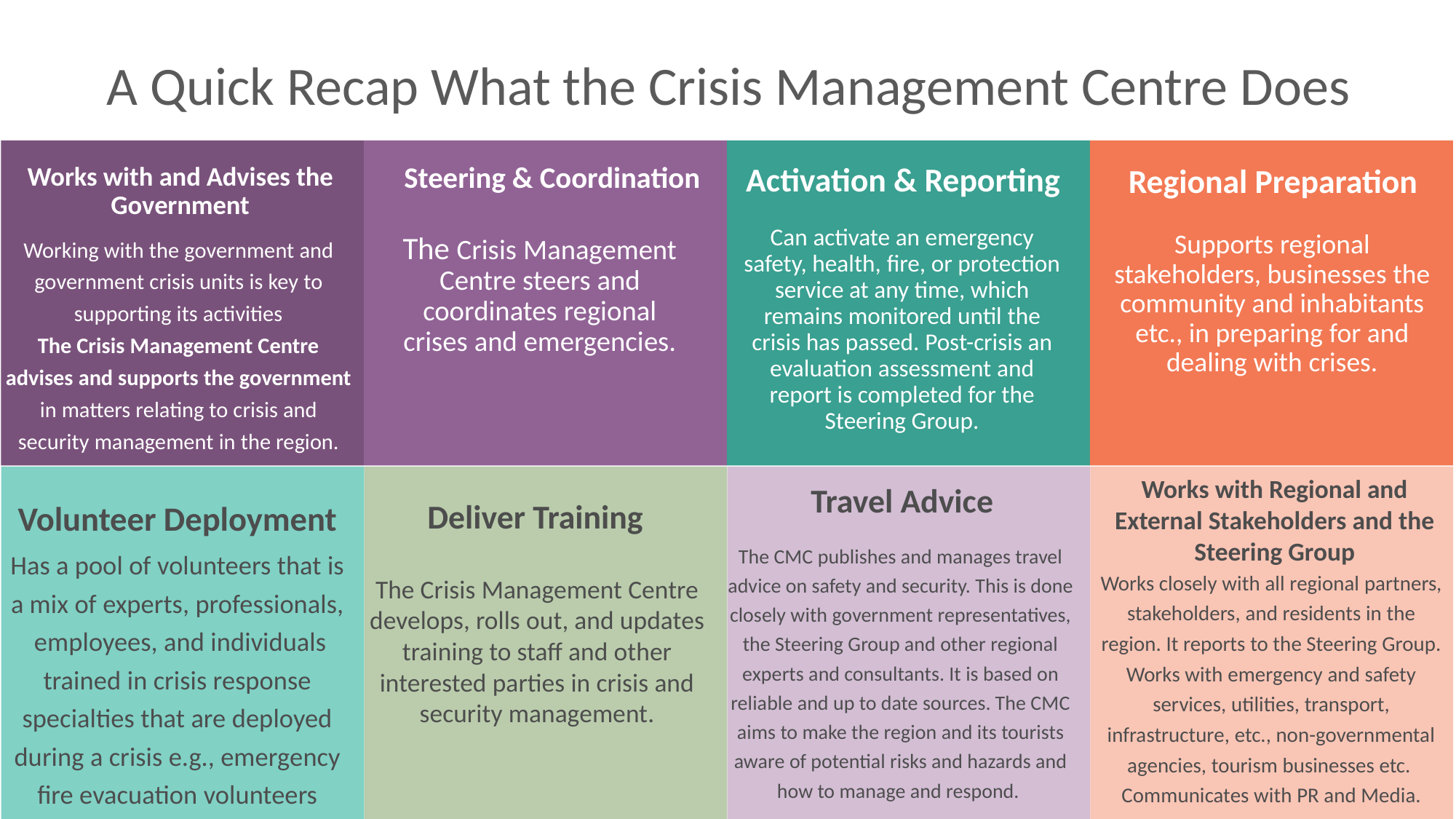

A Quick Recap What the Crisis Management Centre Does
Steering & Coordination
Works with and Advises the Government
Activation & Reporting
Regional Preparation
Can activate an emergency safety, health, fire, or protection service at any time, which remains monitored until the crisis has passed. Post-crisis an evaluation assessment and report is completed for the Steering Group.

Working with the government and government crisis units is key to supporting its activities
The Crisis Management Centre advises and supports the government in matters relating to crisis and security management in the region.
Supports regional stakeholders, businesses the community and inhabitants etc., in preparing for and dealing with crises.

The Crisis Management Centre steers and coordinates regional crises and emergencies.

Works with Regional and External Stakeholders and the Steering Group
Travel Advice
Deliver Training
Volunteer Deployment
Has a pool of volunteers that is a mix of experts, professionals,  employees, and individuals trained in crisis response specialties that are deployed during a crisis e.g., emergency fire evacuation volunteers
The CMC publishes and manages travel advice on safety and security. This is done closely with government representatives, the Steering Group and other regional experts and consultants. It is based on reliable and up to date sources. The CMC aims to make the region and its tourists aware of potential risks and hazards and how to manage and respond.

Works closely with all regional partners, stakeholders, and residents in the region. It reports to the Steering Group. Works with emergency and safety services, utilities, transport, infrastructure, etc., non-governmental agencies, tourism businesses etc.  Communicates with PR and Media.
The Crisis Management Centre develops, rolls out, and updates training to staff and other interested parties in crisis and security management.